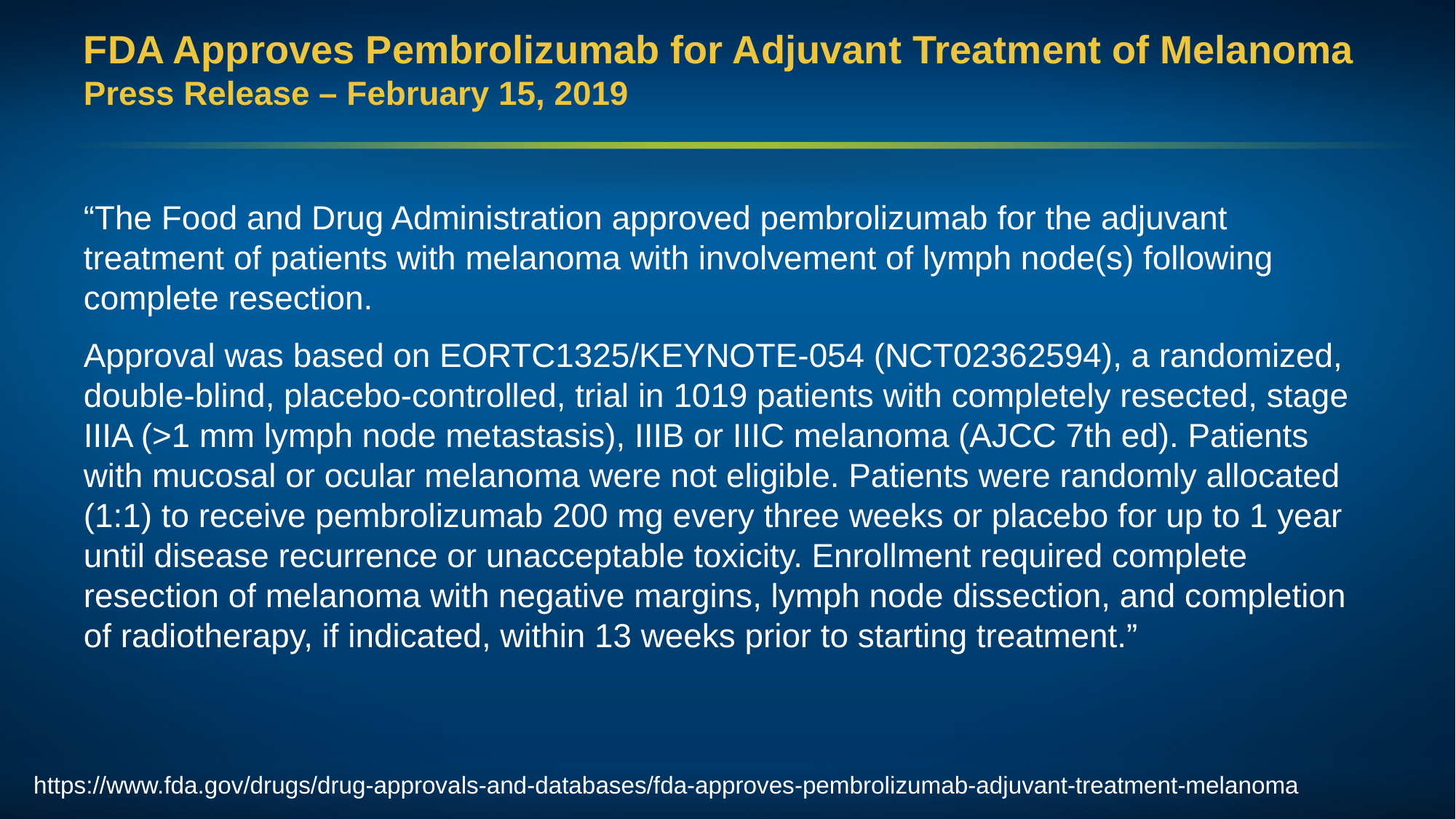

# FDA Approves Pembrolizumab for Adjuvant Treatment of Melanoma Press Release – February 15, 2019
“The Food and Drug Administration approved pembrolizumab for the adjuvant treatment of patients with melanoma with involvement of lymph node(s) following complete resection.
Approval was based on EORTC1325/KEYNOTE‑054 (NCT02362594), a randomized, double-blind, placebo-controlled, trial in 1019 patients with completely resected, stage IIIA (>1 mm lymph node metastasis), IIIB or IIIC melanoma (AJCC 7th ed). Patients with mucosal or ocular melanoma were not eligible. Patients were randomly allocated (1:1) to receive pembrolizumab 200 mg every three weeks or placebo for up to 1 year until disease recurrence or unacceptable toxicity. Enrollment required complete resection of melanoma with negative margins, lymph node dissection, and completion of radiotherapy, if indicated, within 13 weeks prior to starting treatment.”
https://www.fda.gov/drugs/drug-approvals-and-databases/fda-approves-pembrolizumab-adjuvant-treatment-melanoma